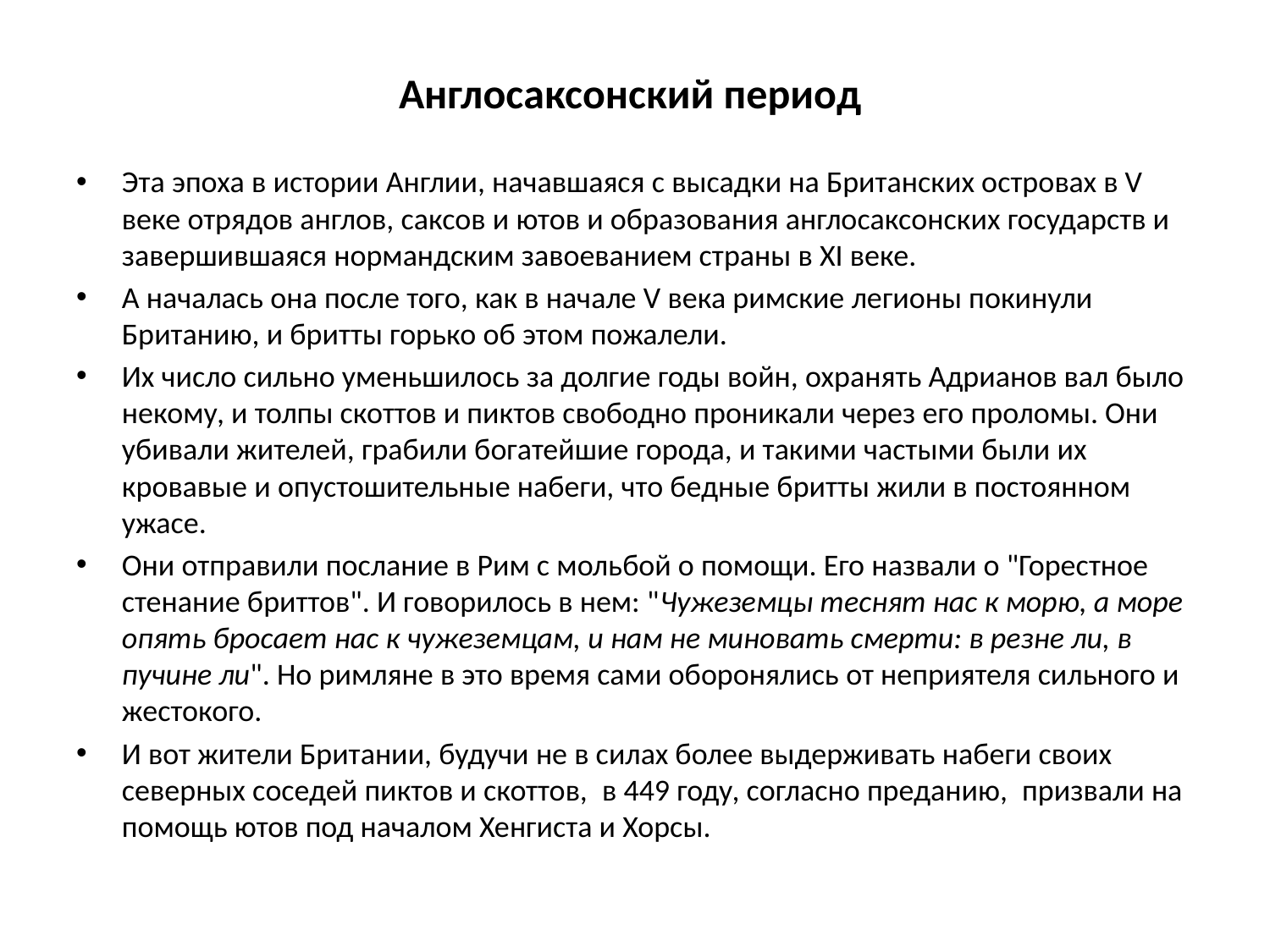

# Англосаксонский период
Эта эпоха в истории Англии, начавшаяся с высадки на Британских островах в V веке отрядов англов, саксов и ютов и образования англосаксонских государств и завершившаяся нормандским завоеванием страны в XI веке.
А началась она после того, как в начале V века римские легионы покинули Британию, и бритты горько об этом пожалели.
Их число сильно уменьшилось за долгие годы войн, охранять Адрианов вал было некому, и толпы скоттов и пиктов свободно проникали через его проломы. Они убивали жителей, грабили богатейшие города, и такими частыми были их кровавые и опустошительные набеги, что бедные бритты жили в постоянном ужасе.
Они отправили послание в Рим с мольбой о помощи. Его назвали о "Горестное стенание бриттов". И говорилось в нем: "Чужеземцы теснят нас к морю, а море опять бросает нас к чужеземцам, и нам не миновать смерти: в резне ли, в пучине ли". Но римляне в это время сами оборонялись от неприятеля сильного и жестокого.
И вот жители Британии, будучи не в силах более выдерживать набеги своих северных соседей пиктов и скоттов,  в 449 году, согласно преданию,  призвали на помощь ютов под началом Хенгиста и Хорсы.